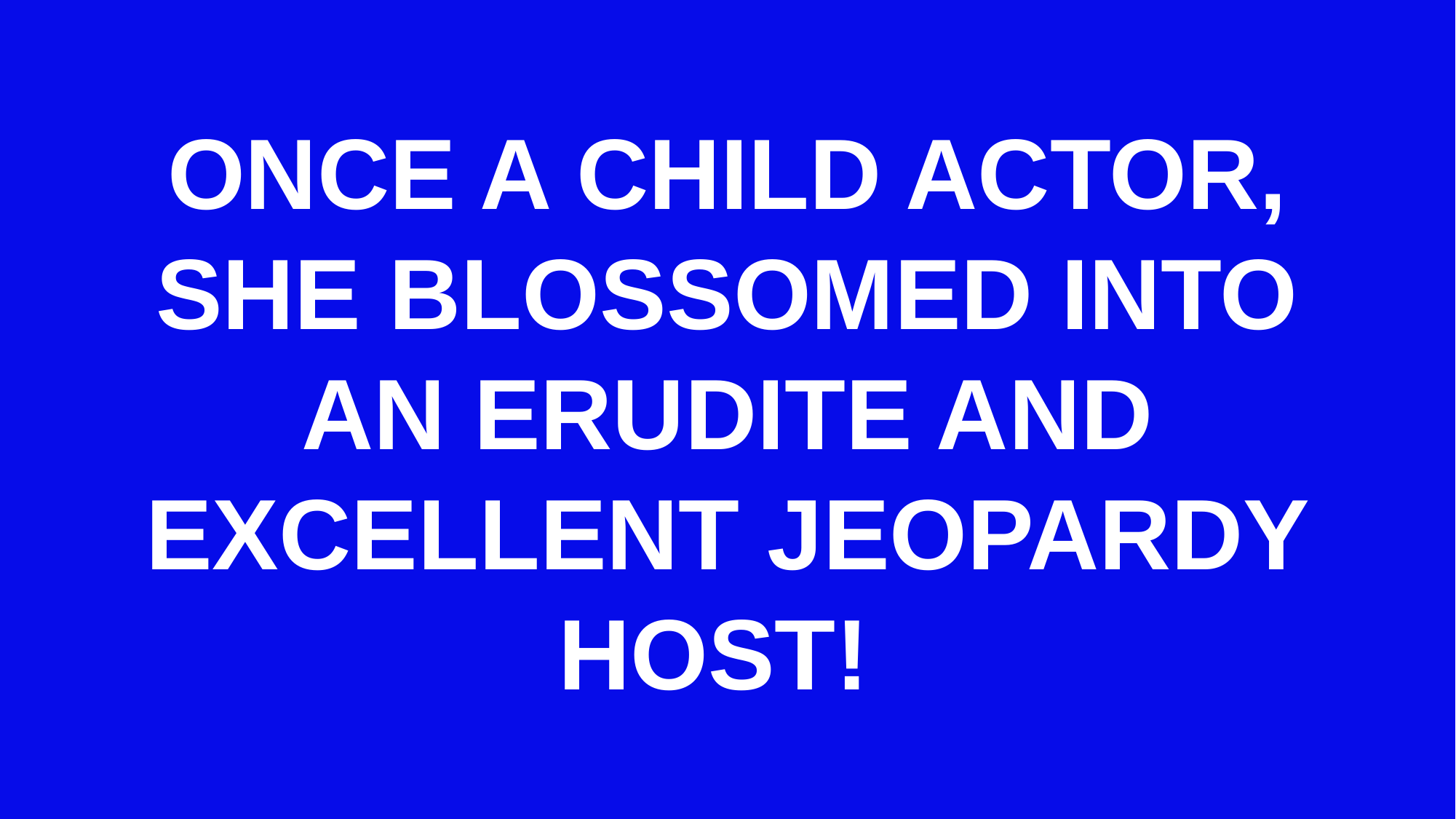

ONCE A CHILD ACTOR,
SHE BLOSSOMED INTO
AN ERUDITE AND EXCELLENT JEOPARDY HOST!